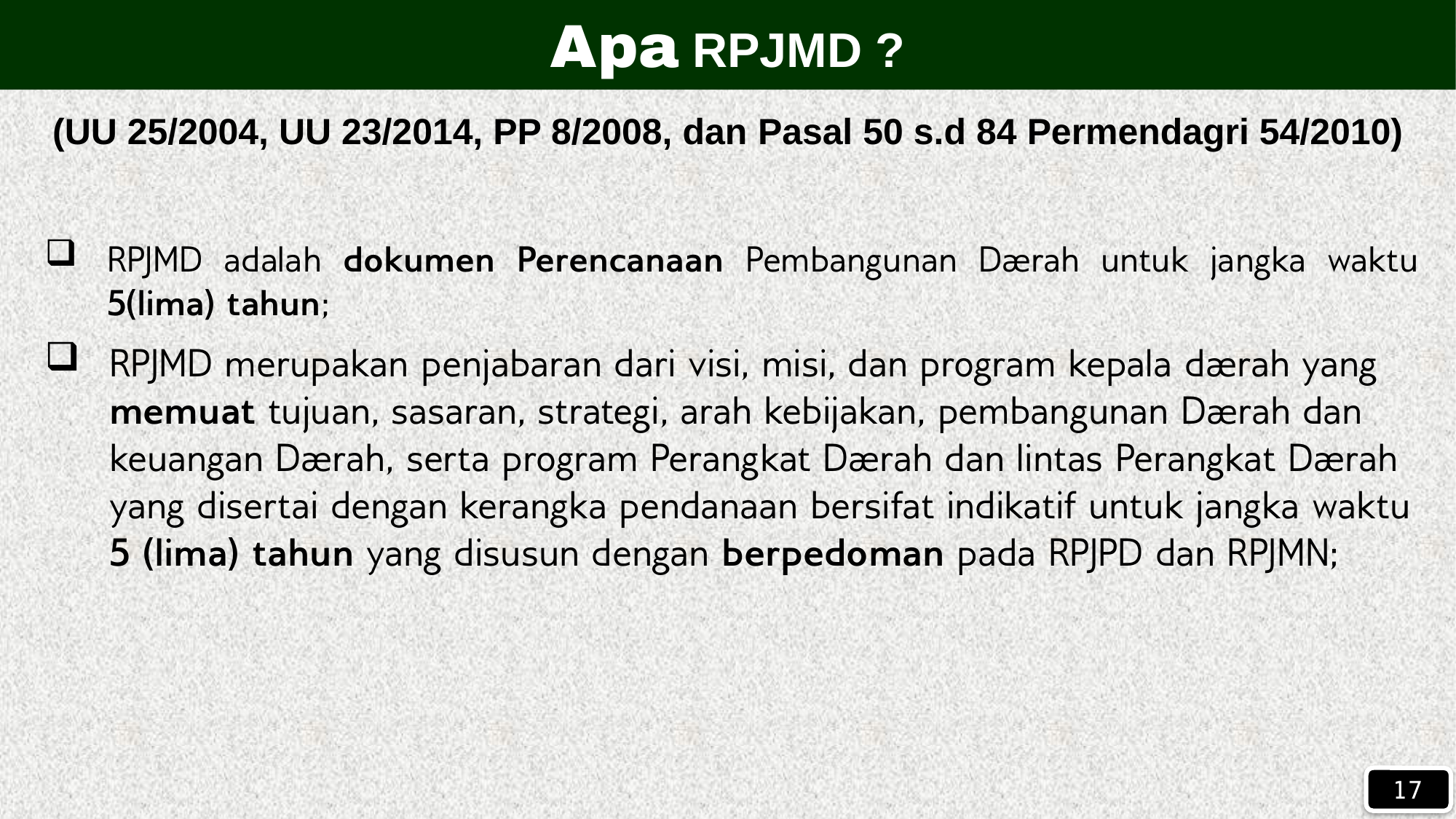

# Apa RPJMD ?
(UU 25/2004, UU 23/2014, PP 8/2008, dan Pasal 50 s.d 84 Permendagri 54/2010)
RPJMD adalah dokumen Perencanaan Pembangunan Daerah untuk jangka waktu 5(lima) tahun;
RPJMD merupakan penjabaran dari visi, misi, dan program kepala daerah yang memuat tujuan, sasaran, strategi, arah kebijakan, pembangunan Daerah dan keuangan Daerah, serta program Perangkat Daerah dan lintas Perangkat Daerah yang disertai dengan kerangka pendanaan bersifat indikatif untuk jangka waktu 5 (lima) tahun yang disusun dengan berpedoman pada RPJPD dan RPJMN;

17